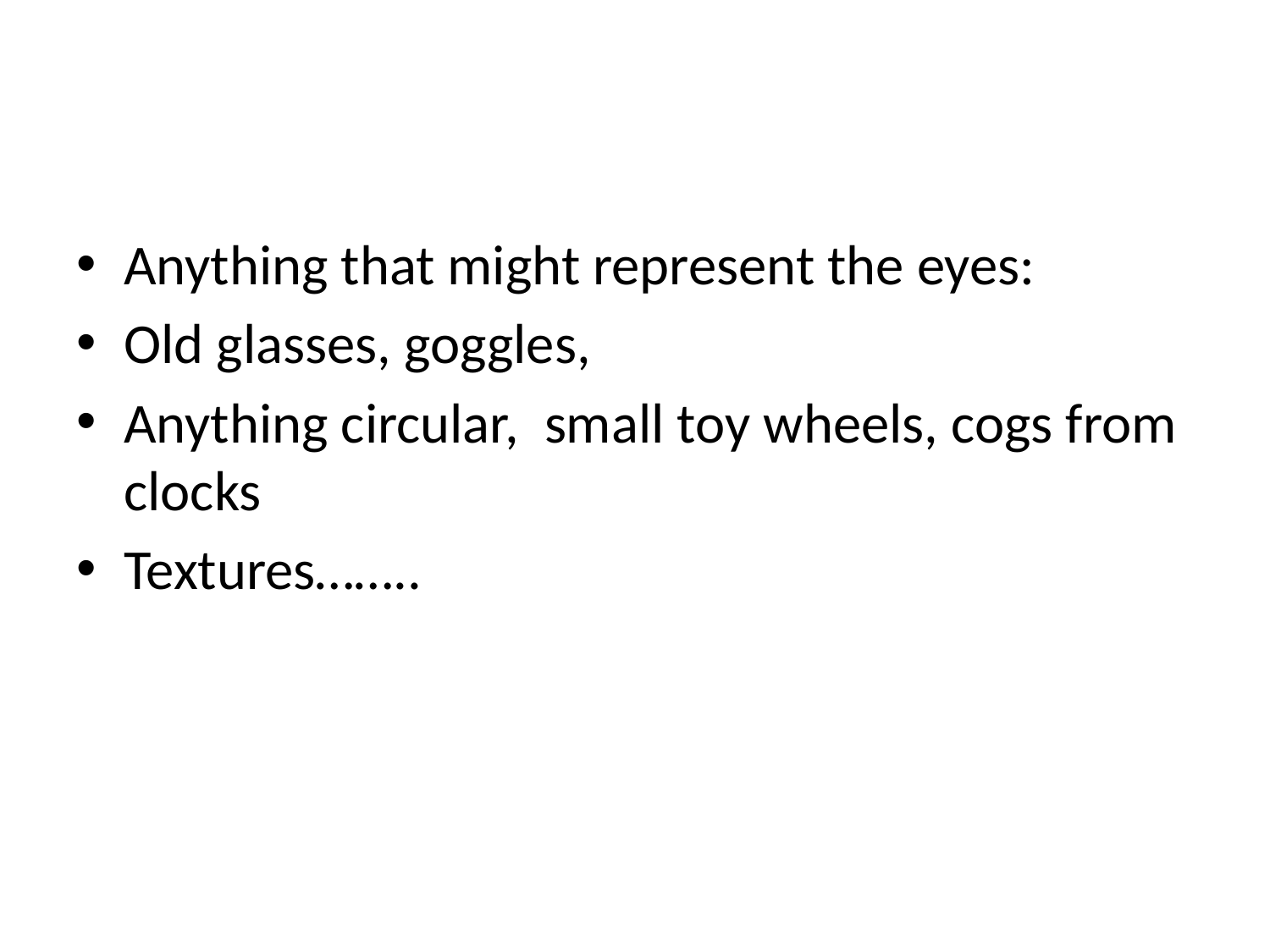

#
Anything that might represent the eyes:
Old glasses, goggles,
Anything circular,  small toy wheels, cogs from clocks
Textures……..